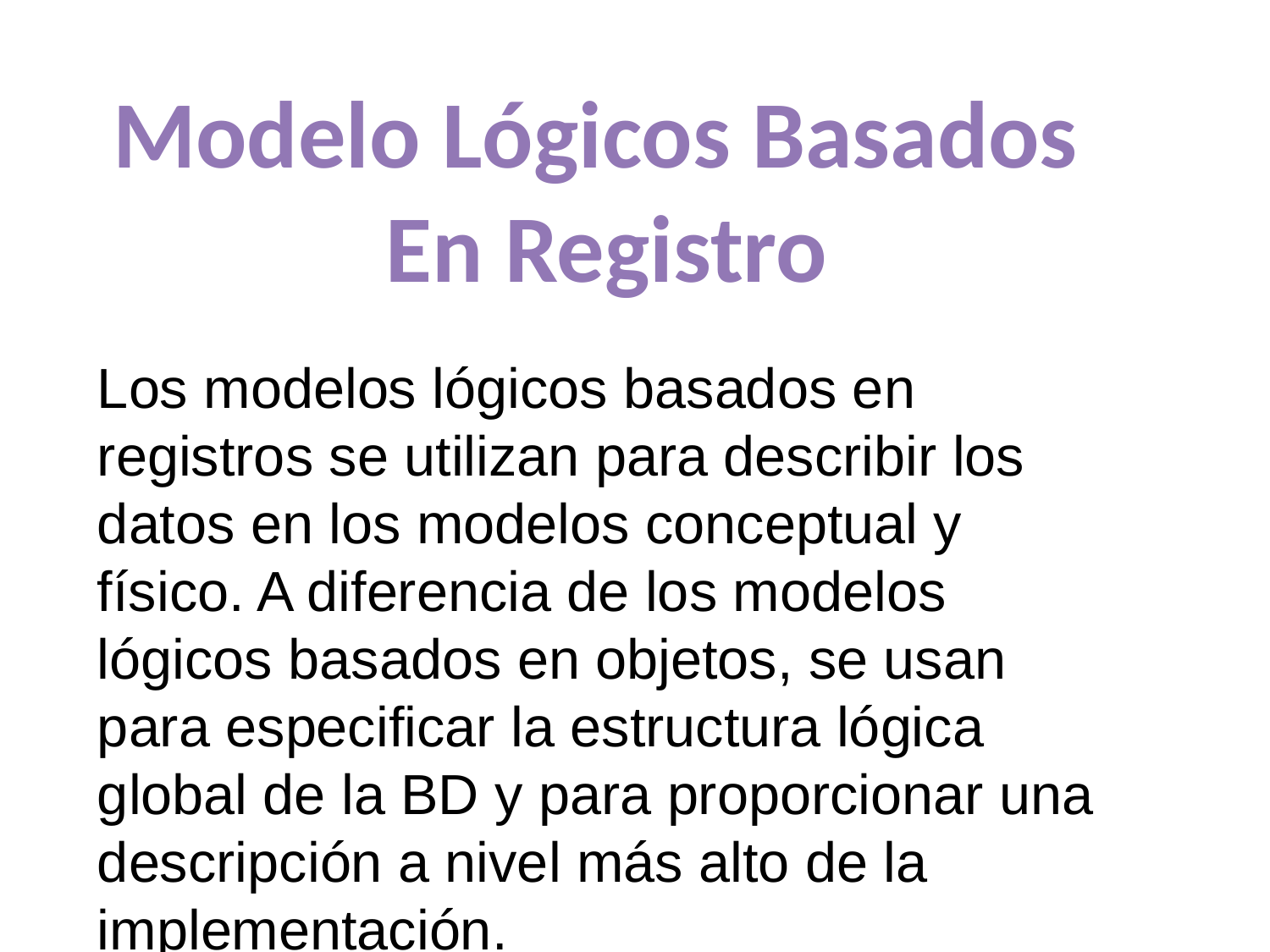

Modelo Lógicos Basados
En Registro
Los modelos lógicos basados en registros se utilizan para describir los datos en los modelos conceptual y físico. A diferencia de los modelos lógicos basados en objetos, se usan  para especificar la estructura lógica global de la BD y para proporcionar una descripción a nivel más alto de la implementación.